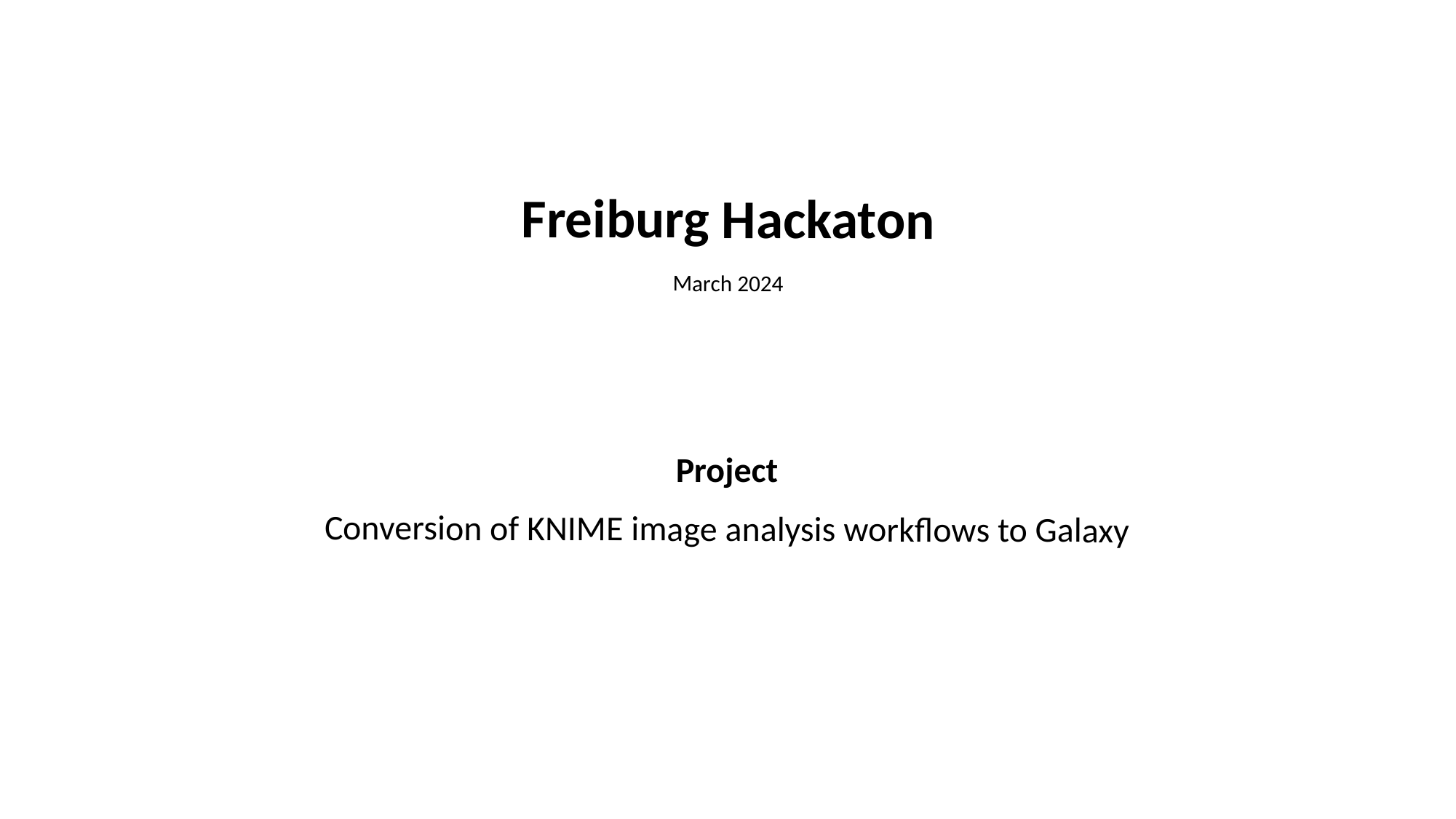

# Freiburg Hackaton
March 2024

Project
Conversion of KNIME image analysis workflows to Galaxy